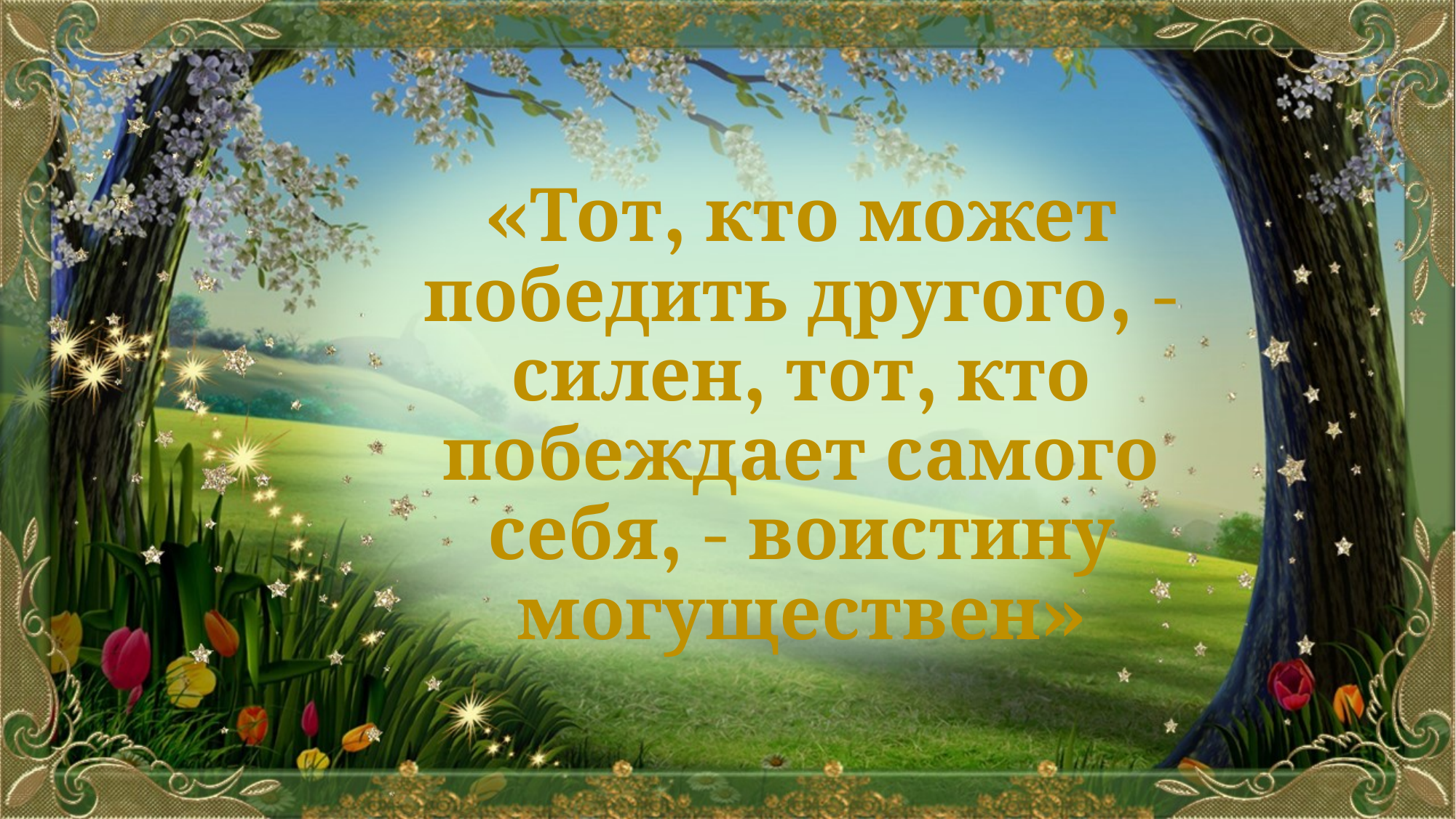

# «Тот, кто может победить другого, - силен, тот, кто побеждает самого себя, - воистину могуществен»